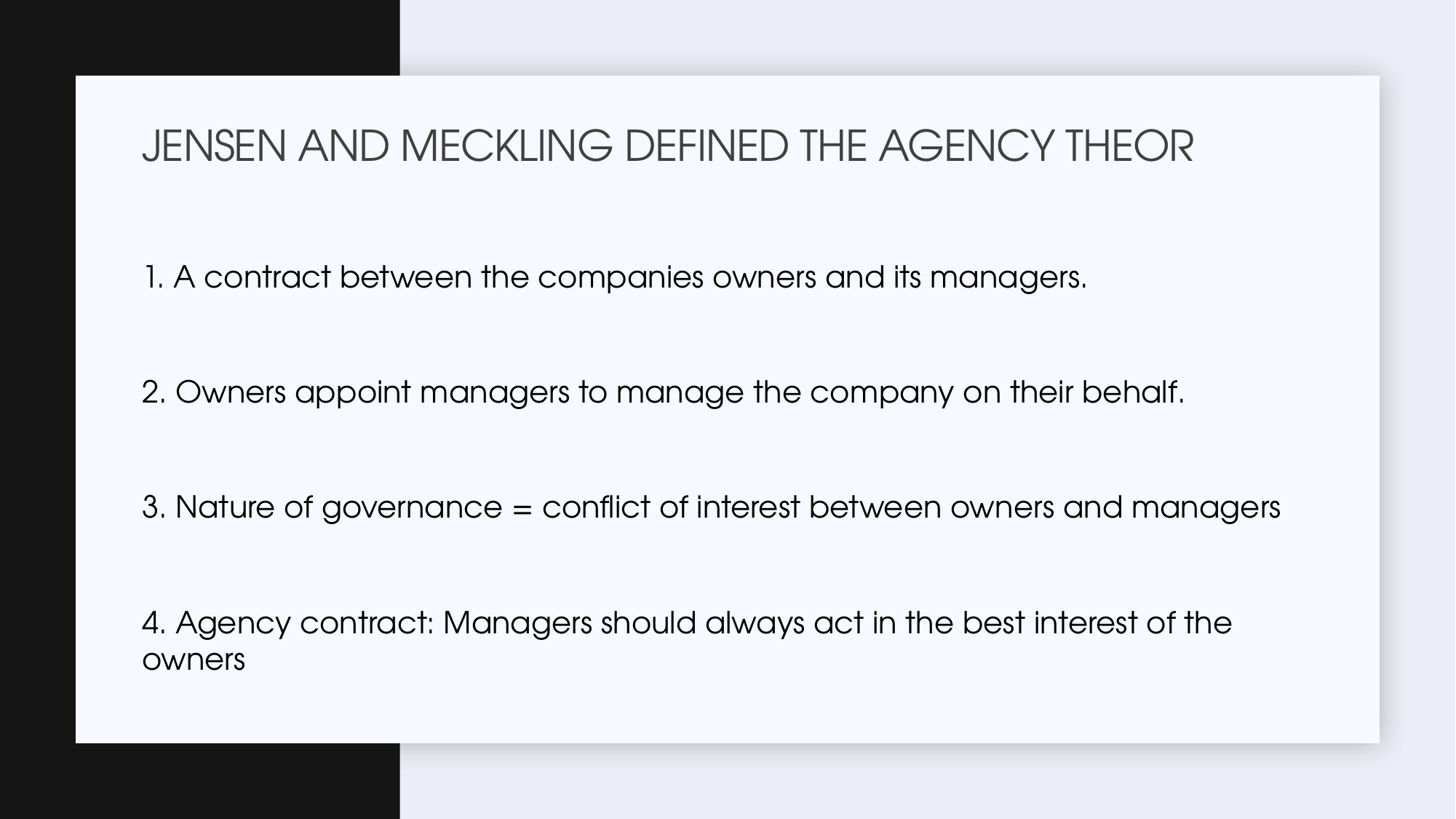

# Jensen and Meckling deﬁned the agency theory
1. A contract between the companies owners and its managers.

2. Owners appoint managers to manage the company on their behalf.

3. Nature of governance = conflict of interest between owners and managers

4. Agency contract: Managers should always act in the best interest of the owners